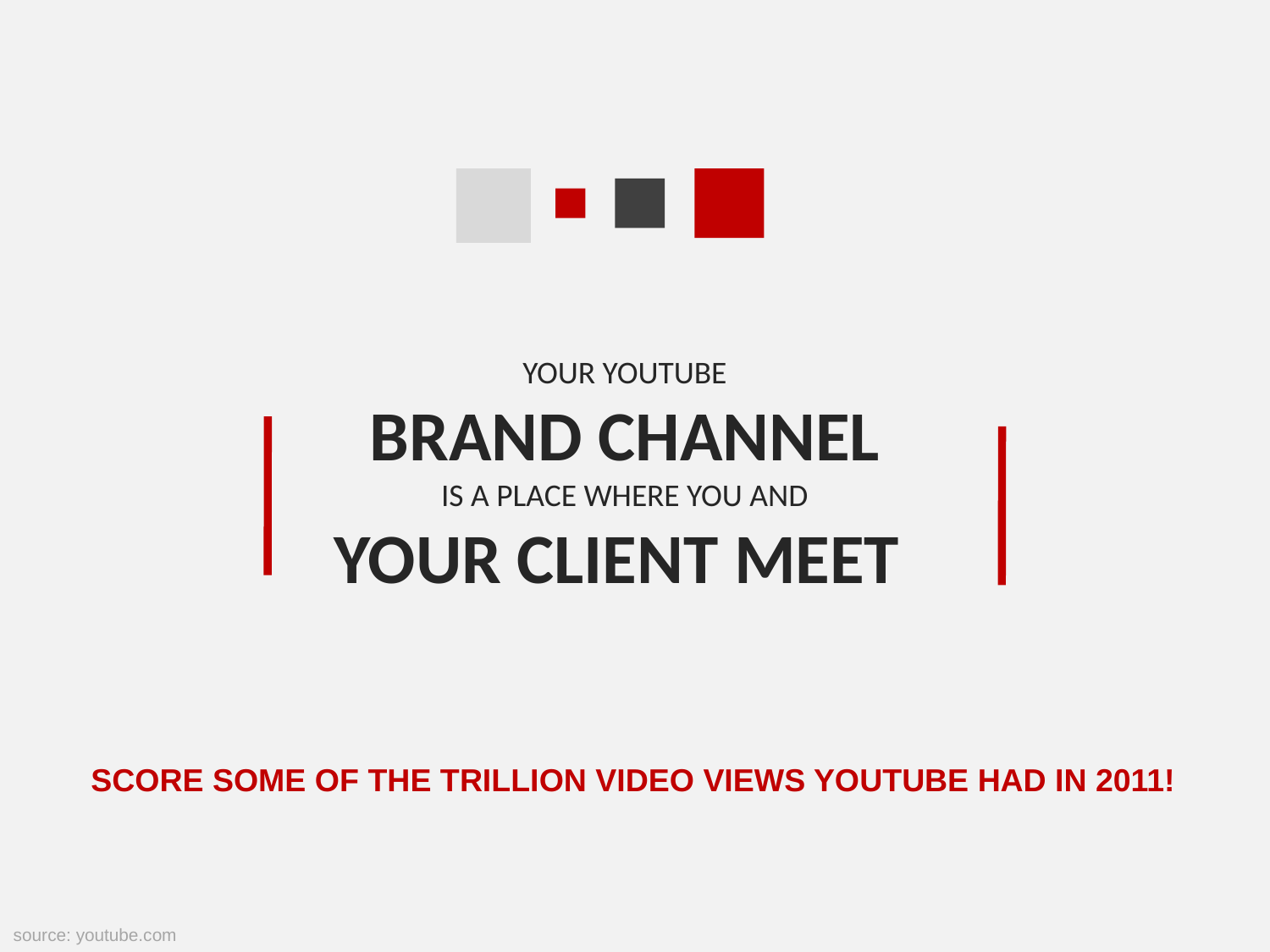

YOUR YOUTUBE
BRAND CHANNEL
IS A PLACE WHERE YOU AND
YOUR CLIENT MEET
SCORE SOME OF THE TRILLION VIDEO VIEWS YOUTUBE HAD IN 2011!
source: youtube.com